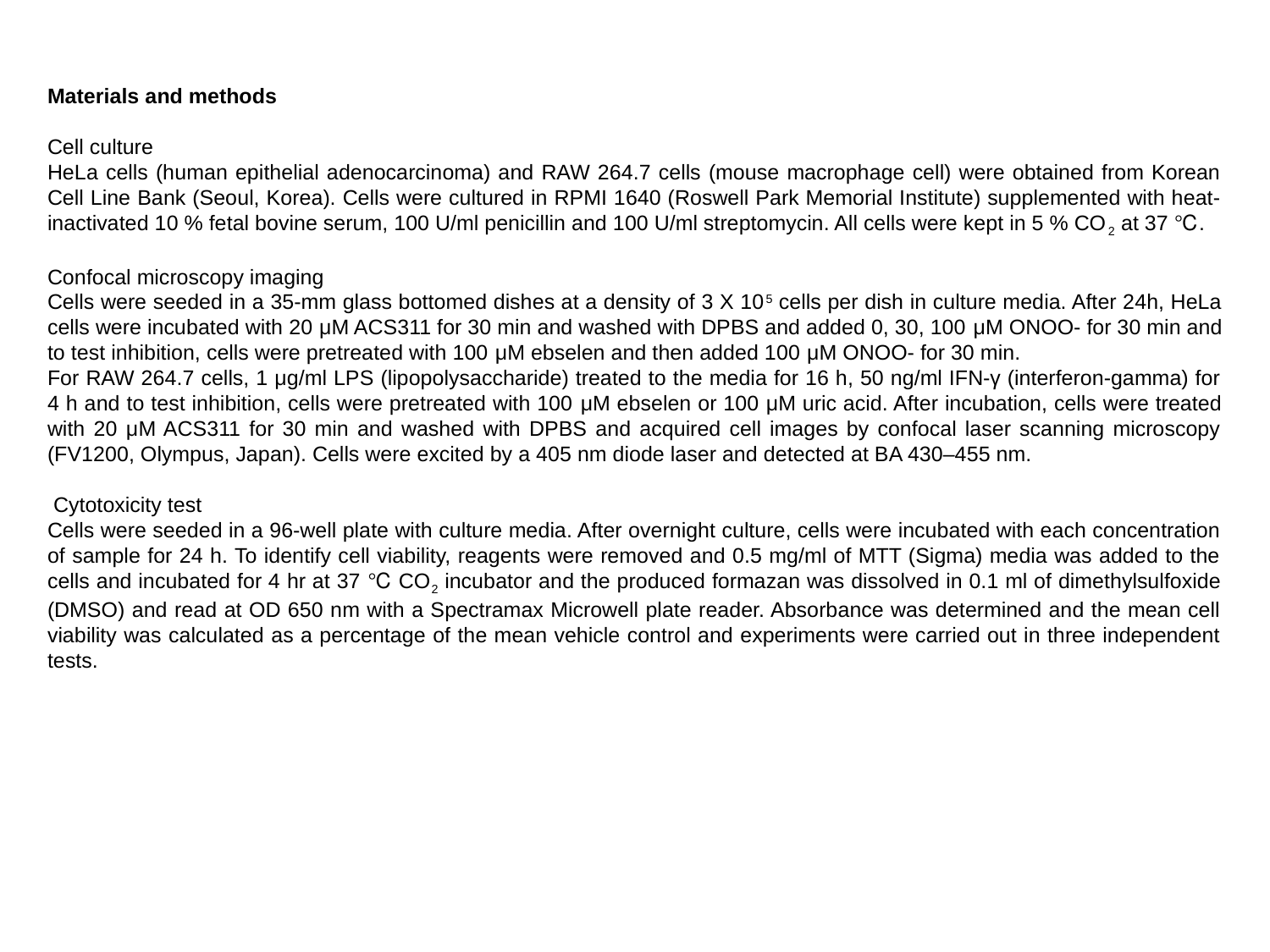

Materials and methods

Cell culture
HeLa cells (human epithelial adenocarcinoma) and RAW 264.7 cells (mouse macrophage cell) were obtained from Korean Cell Line Bank (Seoul, Korea). Cells were cultured in RPMI 1640 (Roswell Park Memorial Institute) supplemented with heat-inactivated 10 % fetal bovine serum, 100 U/ml penicillin and 100 U/ml streptomycin. All cells were kept in 5 % CO2 at 37 ℃.

Confocal microscopy imaging
Cells were seeded in a 35-mm glass bottomed dishes at a density of 3 X 105 cells per dish in culture media. After 24h, HeLa cells were incubated with 20 μM ACS311 for 30 min and washed with DPBS and added 0, 30, 100 μM ONOO- for 30 min and to test inhibition, cells were pretreated with 100 μM ebselen and then added 100 μM ONOO- for 30 min.
For RAW 264.7 cells, 1 μg/ml LPS (lipopolysaccharide) treated to the media for 16 h, 50 ng/ml IFN-γ (interferon-gamma) for 4 h and to test inhibition, cells were pretreated with 100 μM ebselen or 100 μM uric acid. After incubation, cells were treated with 20 μM ACS311 for 30 min and washed with DPBS and acquired cell images by confocal laser scanning microscopy (FV1200, Olympus, Japan). Cells were excited by a 405 nm diode laser and detected at BA 430–455 nm.

 Cytotoxicity test
Cells were seeded in a 96-well plate with culture media. After overnight culture, cells were incubated with each concentration of sample for 24 h. To identify cell viability, reagents were removed and 0.5 mg/ml of MTT (Sigma) media was added to the cells and incubated for 4 hr at 37 ℃ CO2 incubator and the produced formazan was dissolved in 0.1 ml of dimethylsulfoxide (DMSO) and read at OD 650 nm with a Spectramax Microwell plate reader. Absorbance was determined and the mean cell viability was calculated as a percentage of the mean vehicle control and experiments were carried out in three independent tests.